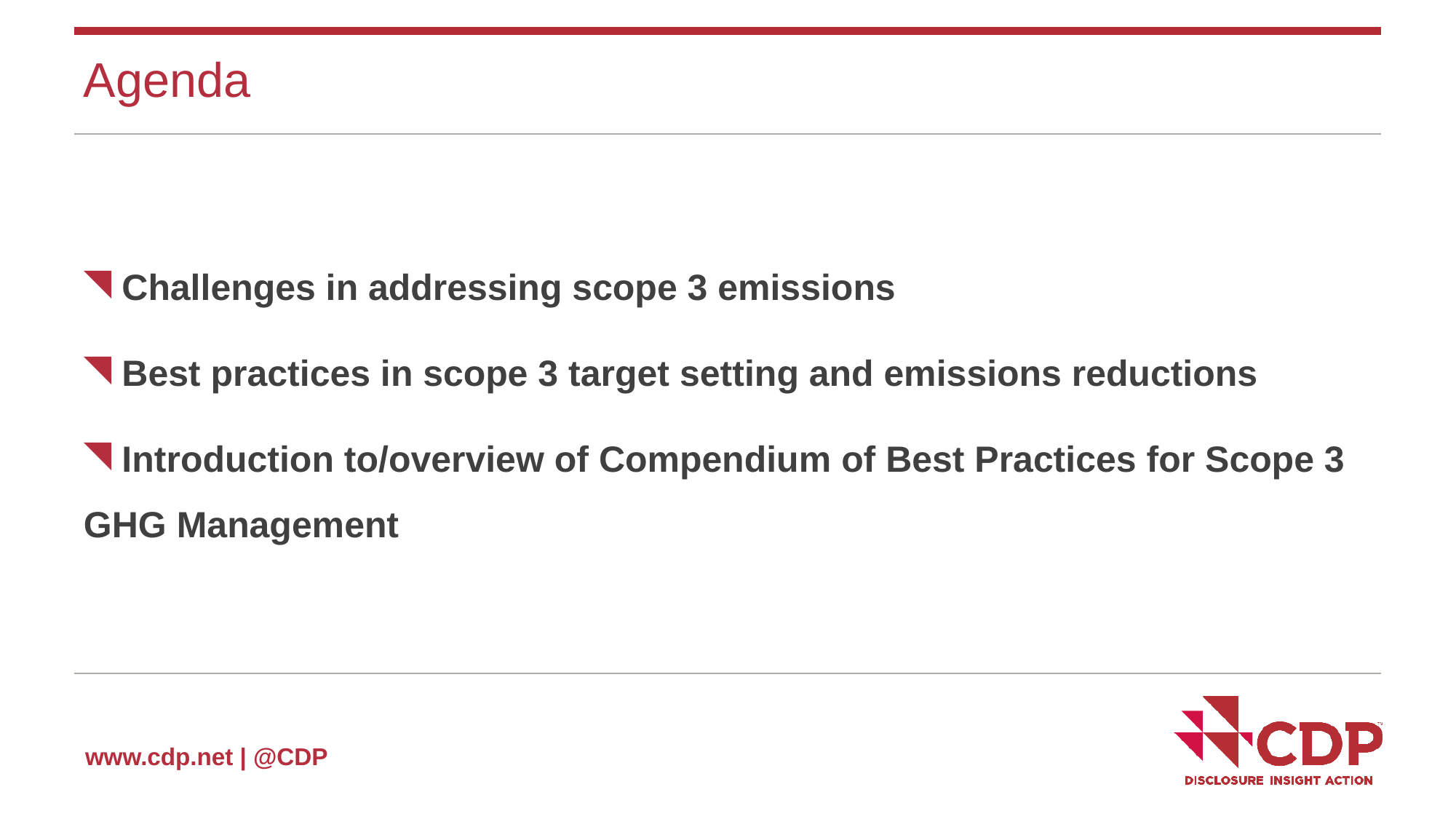

# Agenda

 Challenges in addressing scope 3 emissions
 Best practices in scope 3 target setting and emissions reductions
 Introduction to/overview of Compendium of Best Practices for Scope 3 GHG Management